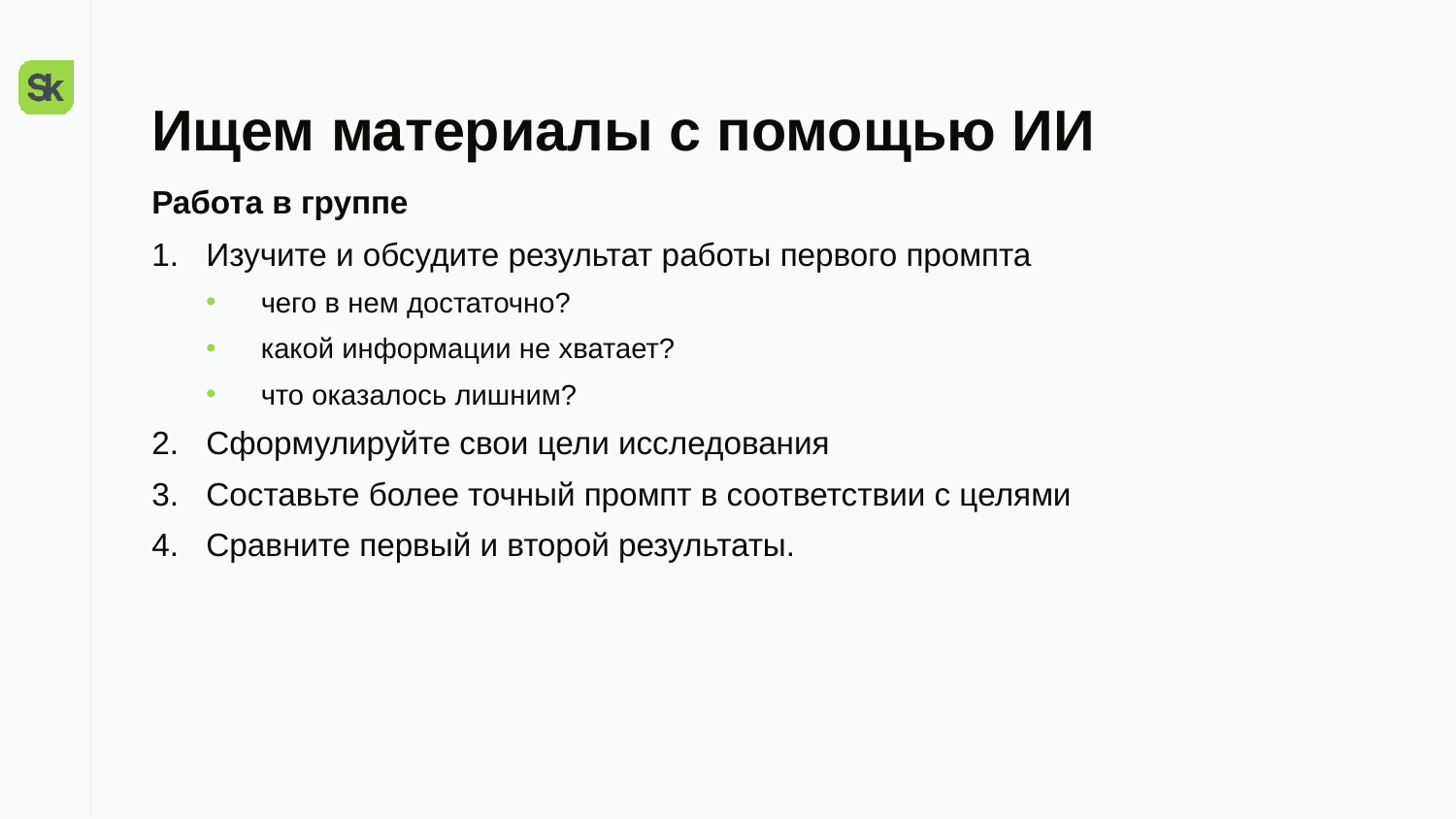

# Ищем материалы с помощью ИИ
Работа в группе
Изучите и обсудите результат работы первого промпта
чего в нем достаточно?
какой информации не хватает?
что оказалось лишним?
Сформулируйте свои цели исследования
Составьте более точный промпт в соответствии с целями
Сравните первый и второй результаты.